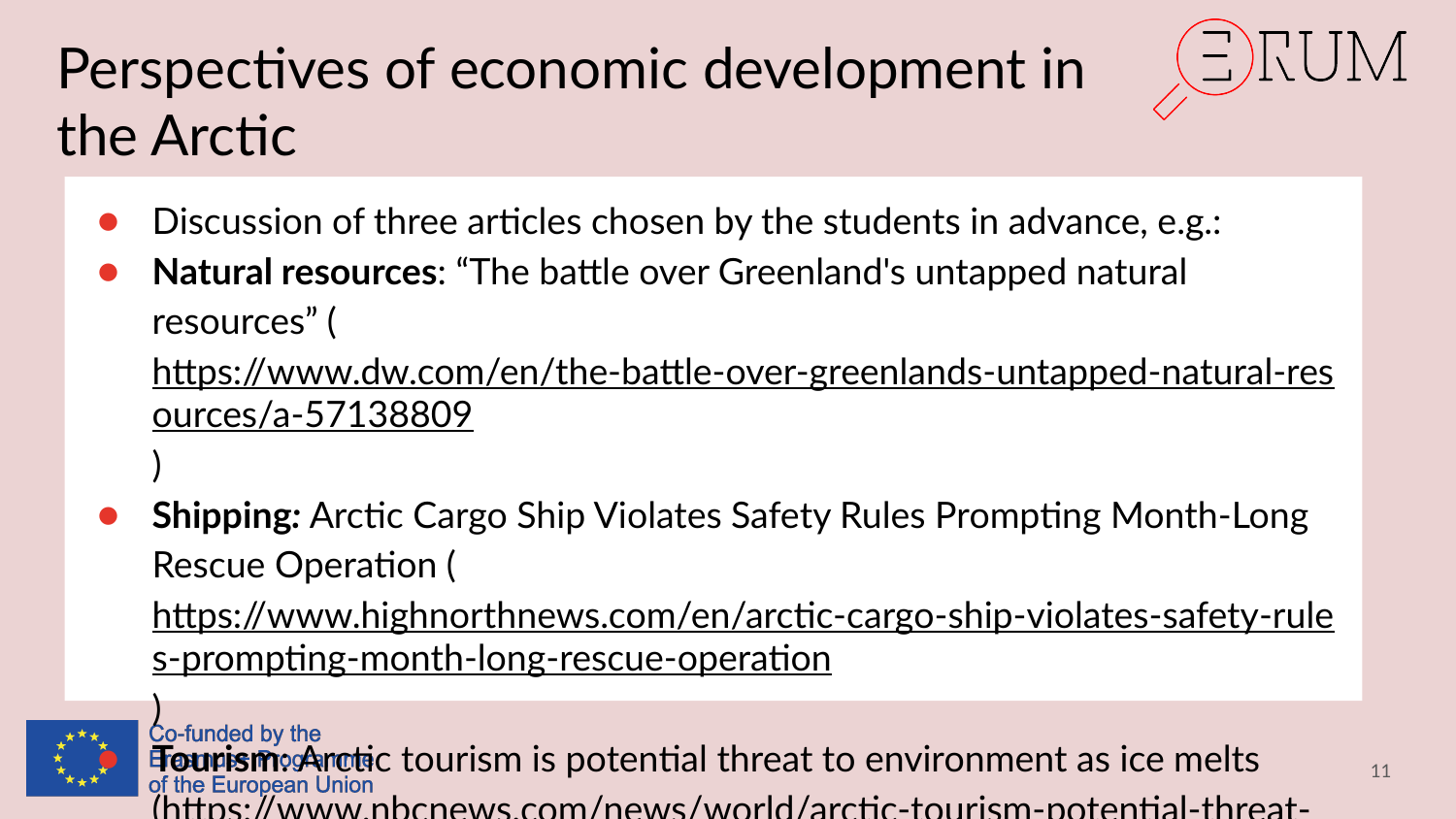

# Perspectives of economic development in the Arctic
Discussion of three articles chosen by the students in advance, e.g.:
Natural resources: “The battle over Greenland's untapped natural resources” (https://www.dw.com/en/the-battle-over-greenlands-untapped-natural-resources/a-57138809)
Shipping: Arctic Cargo Ship Violates Safety Rules Prompting Month-Long Rescue Operation (https://www.highnorthnews.com/en/arctic-cargo-ship-violates-safety-rules-prompting-month-long-rescue-operation)
Tourism: Arctic tourism is potential threat to environment as ice melts (https://www.nbcnews.com/news/world/arctic-tourism-potential-threat-environment-ice-melts-n833956)

11